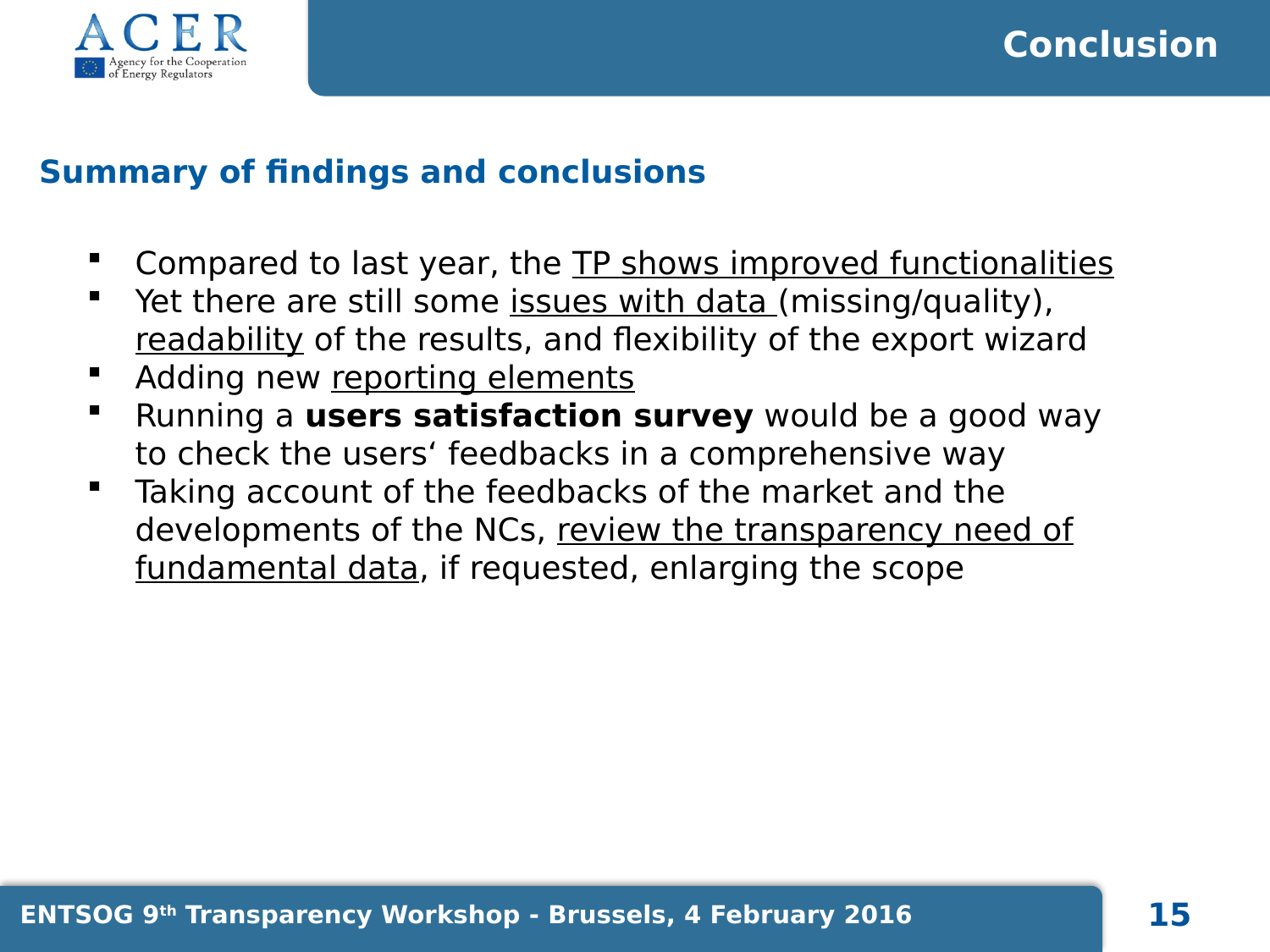

Conclusion
Summary of findings and conclusions

Compared to last year, the TP shows improved functionalities
Yet there are still some issues with data (missing/quality), readability of the results, and flexibility of the export wizard
Adding new reporting elements
Running a users satisfaction survey would be a good way to check the users‘ feedbacks in a comprehensive way
Taking account of the feedbacks of the market and the developments of the NCs, review the transparency need of fundamental data, if requested, enlarging the scope

ENTSOG 9th Transparency Workshop - Brussels, 4 February 2016